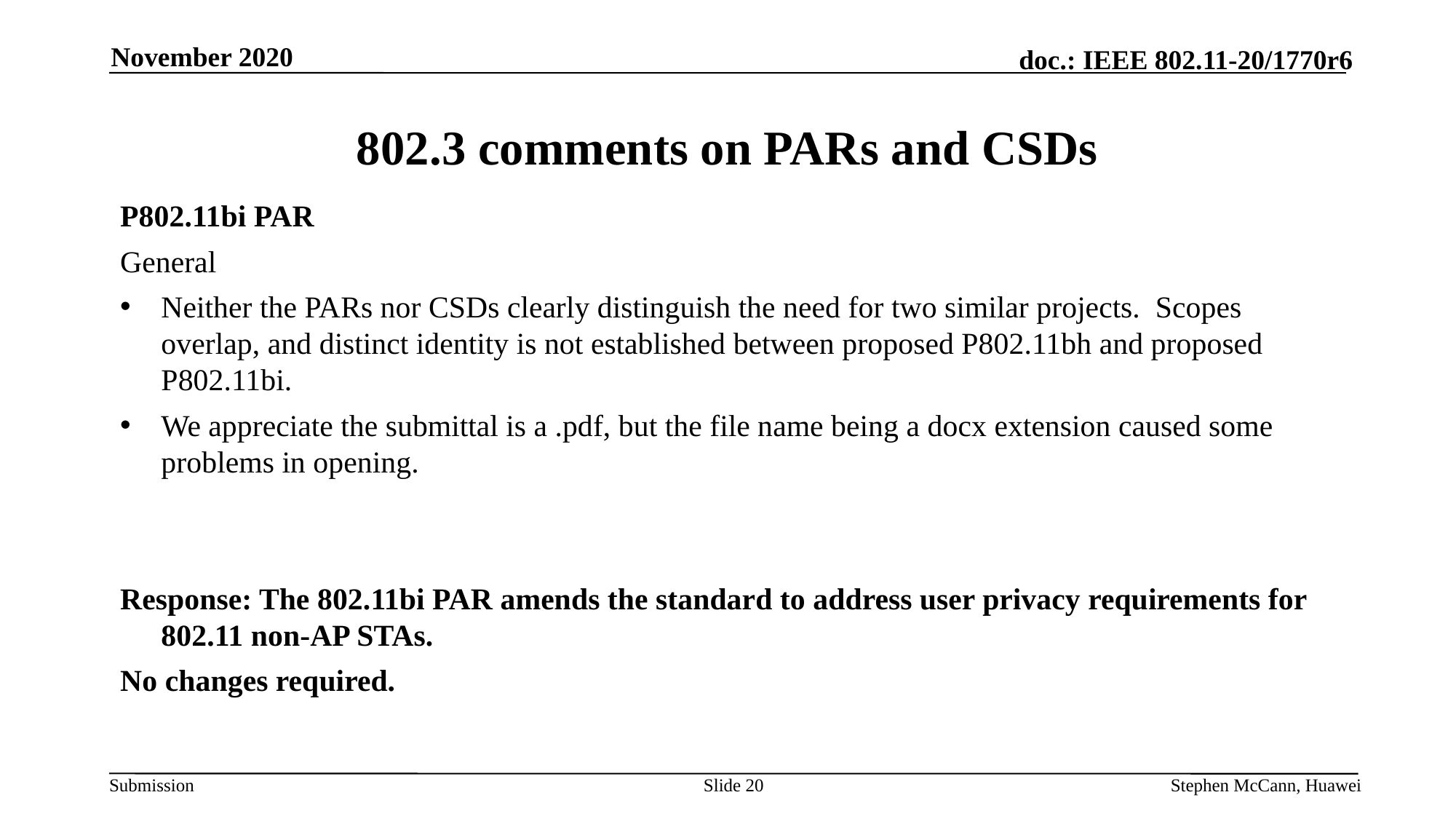

November 2020
# 802.3 comments on PARs and CSDs
P802.11bi PAR
General
Neither the PARs nor CSDs clearly distinguish the need for two similar projects.  Scopes overlap, and distinct identity is not established between proposed P802.11bh and proposed P802.11bi.
We appreciate the submittal is a .pdf, but the file name being a docx extension caused some problems in opening.

Response: The 802.11bi PAR amends the standard to address user privacy requirements for 802.11 non-AP STAs.
No changes required.
Slide 20
Stephen McCann, Huawei